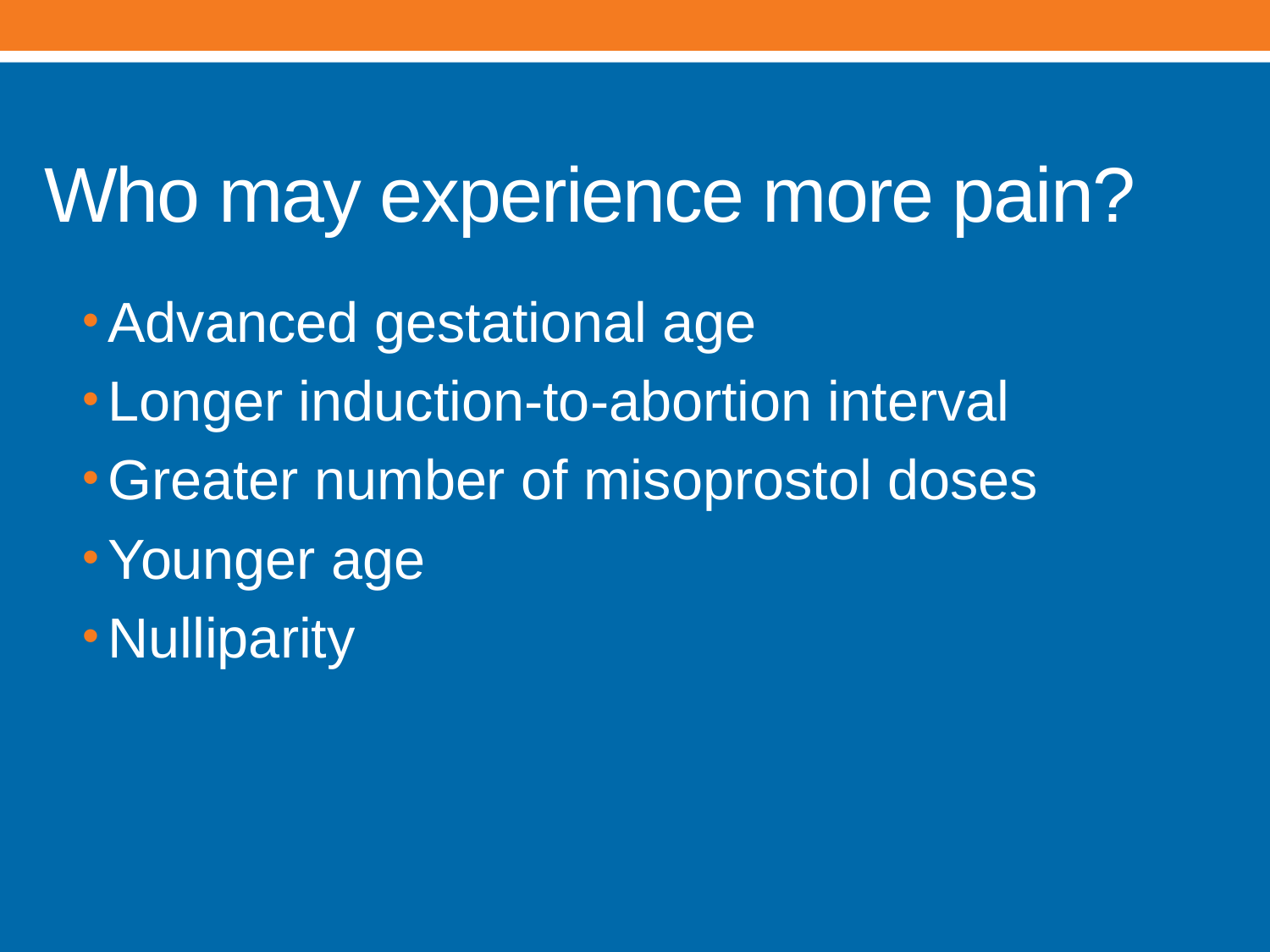

# Who may experience more pain?
Advanced gestational age
Longer induction-to-abortion interval
Greater number of misoprostol doses
Younger age
Nulliparity